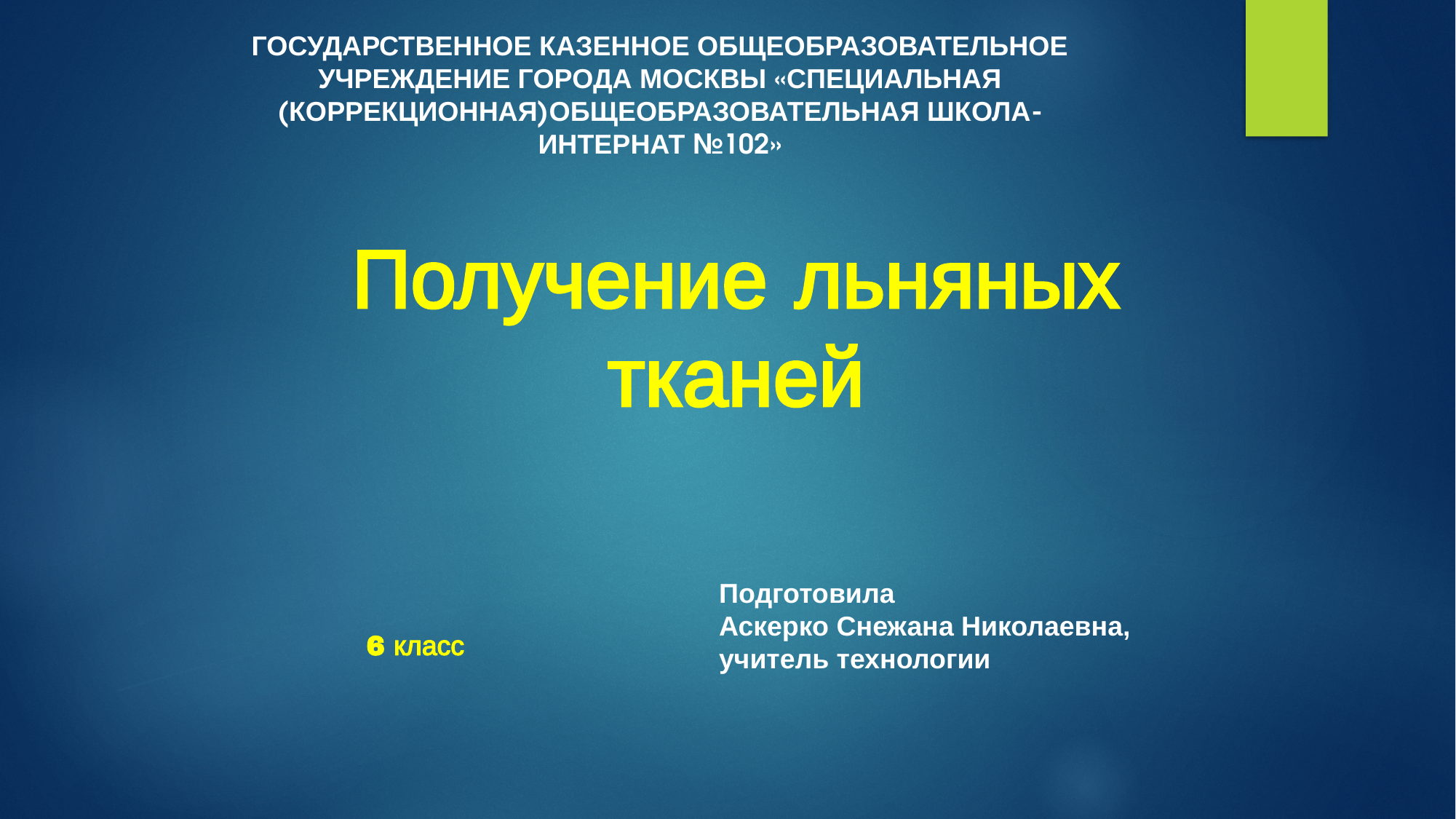

Государственное казенное общеобразовательное учреждение города Москвы «Специальная (коррекционная)общеобразовательная школа-интернат №102»
Получение льняных тканей

Подготовила
Аскерко Снежана Николаевна,
учитель технологии
6 класс